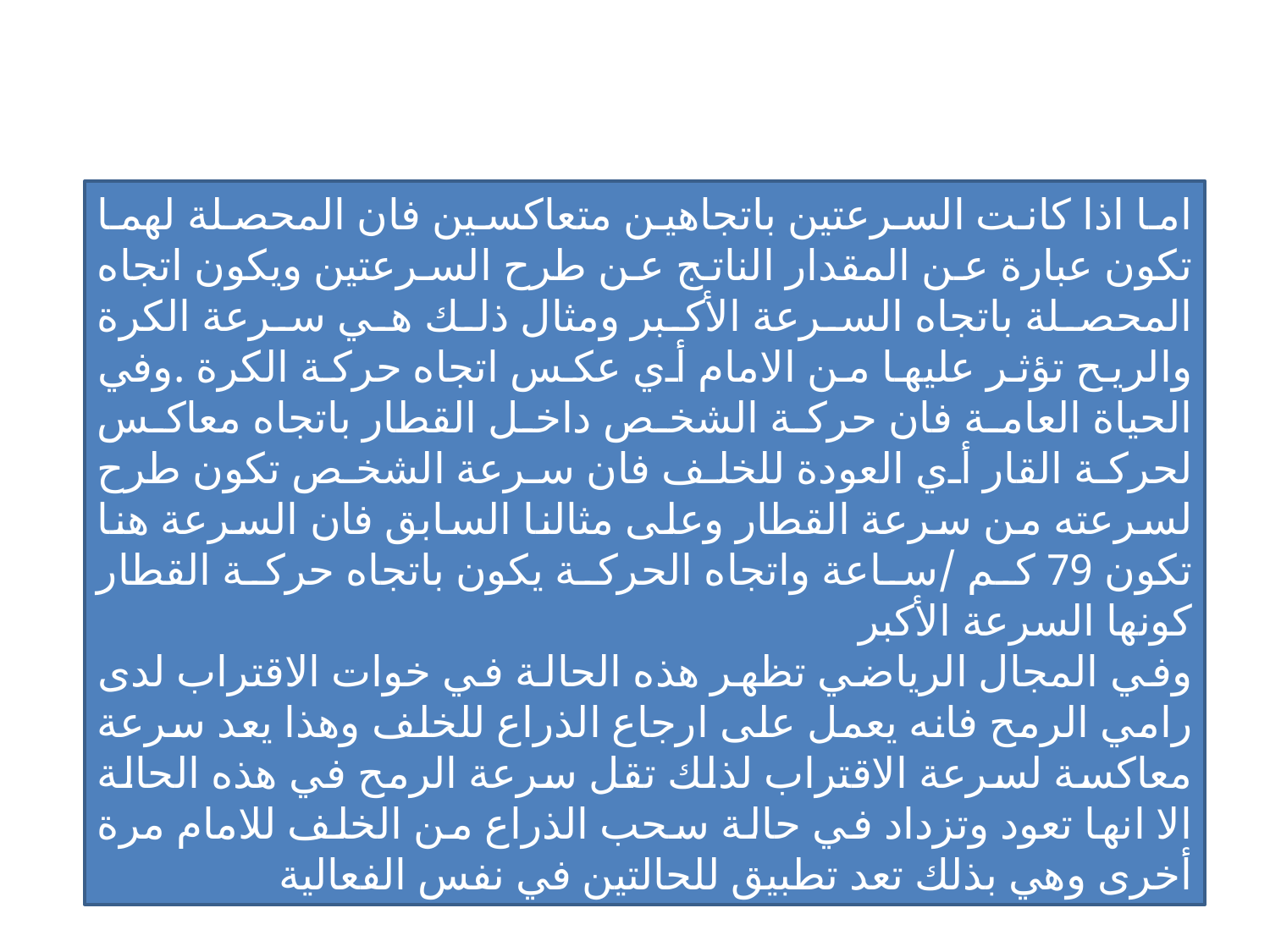

اما اذا كانت السرعتين باتجاهين متعاكسين فان المحصلة لهما تكون عبارة عن المقدار الناتج عن طرح السرعتين ويكون اتجاه المحصلة باتجاه السرعة الأكبر ومثال ذلك هي سرعة الكرة والريح تؤثر عليها من الامام أي عكس اتجاه حركة الكرة .وفي الحياة العامة فان حركة الشخص داخل القطار باتجاه معاكس لحركة القار أي العودة للخلف فان سرعة الشخص تكون طرح لسرعته من سرعة القطار وعلى مثالنا السابق فان السرعة هنا تكون 79 كم /ساعة واتجاه الحركة يكون باتجاه حركة القطار كونها السرعة الأكبر
وفي المجال الرياضي تظهر هذه الحالة في خوات الاقتراب لدى رامي الرمح فانه يعمل على ارجاع الذراع للخلف وهذا يعد سرعة معاكسة لسرعة الاقتراب لذلك تقل سرعة الرمح في هذه الحالة الا انها تعود وتزداد في حالة سحب الذراع من الخلف للامام مرة أخرى وهي بذلك تعد تطبيق للحالتين في نفس الفعالية